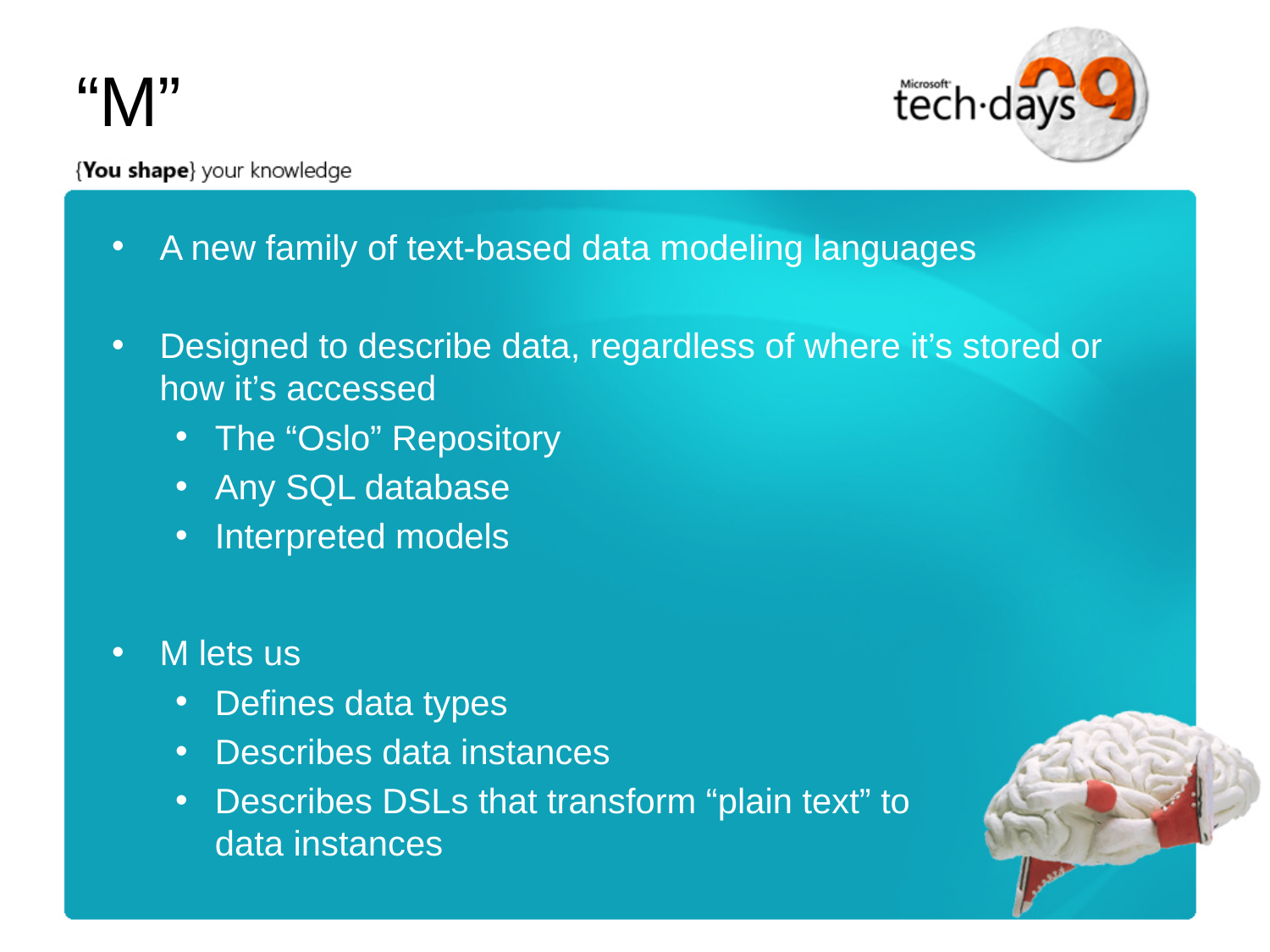

# “M”
A new family of text-based data modeling languages

Designed to describe data, regardless of where it’s stored or how it’s accessed
The “Oslo” Repository
Any SQL database
Interpreted models

M lets us
Defines data types
Describes data instances
Describes DSLs that transform “plain text” to
data instances